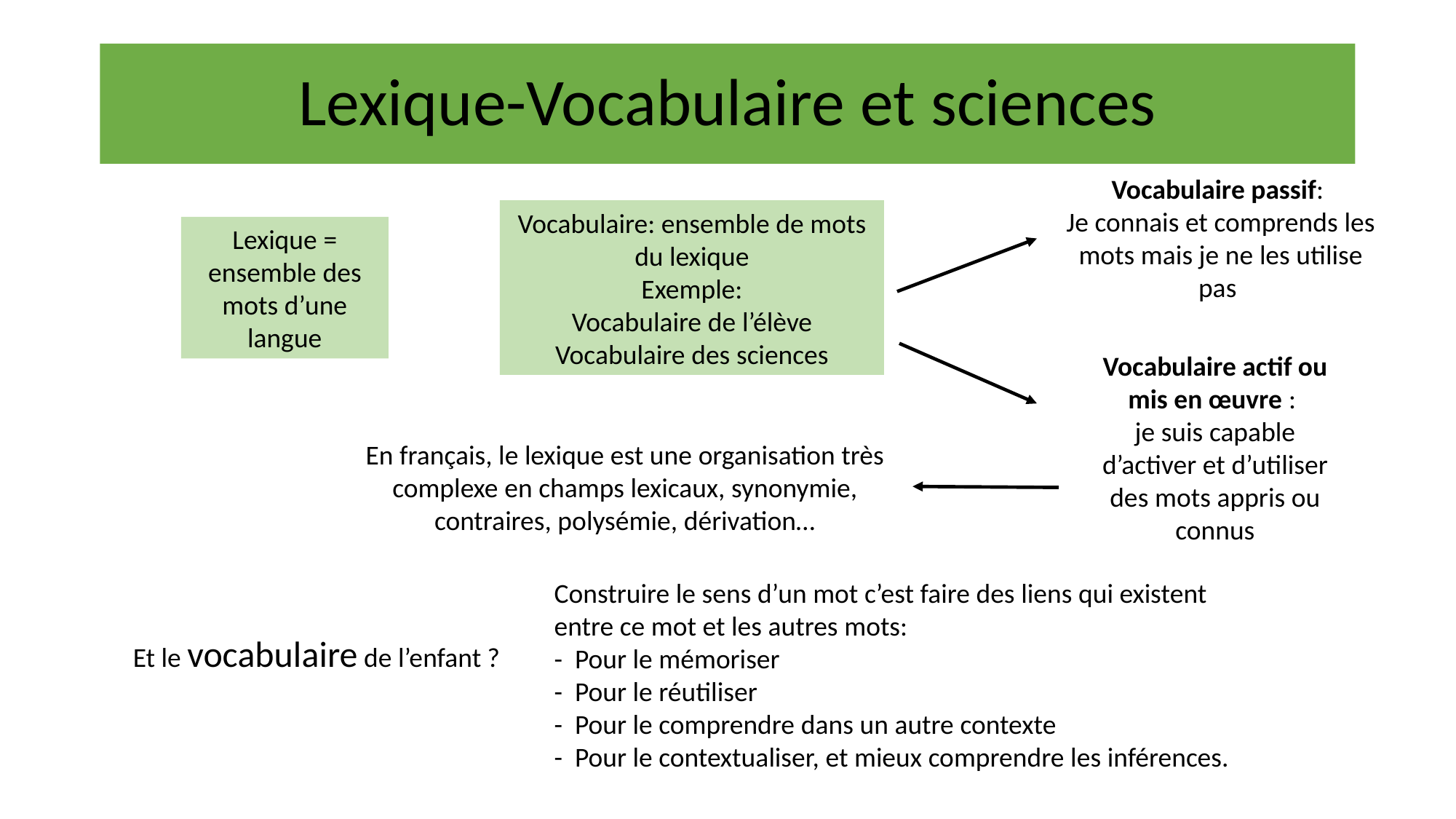

# Lexique-Vocabulaire et sciences
Vocabulaire passif:
Je connais et comprends les mots mais je ne les utilise pas
Vocabulaire: ensemble de mots du lexique
Exemple:
Vocabulaire de l’élève
Vocabulaire des sciences
Lexique = ensemble des mots d’une langue
Vocabulaire actif ou mis en œuvre :
je suis capable d’activer et d’utiliser des mots appris ou connus
En français, le lexique est une organisation très complexe en champs lexicaux, synonymie, contraires, polysémie, dérivation…
Construire le sens d’un mot c’est faire des liens qui existent entre ce mot et les autres mots:
-  Pour le mémoriser
-  Pour le réutiliser
-  Pour le comprendre dans un autre contexte
-  Pour le contextualiser, et mieux comprendre les inférences.
Et le vocabulaire de l’enfant ?